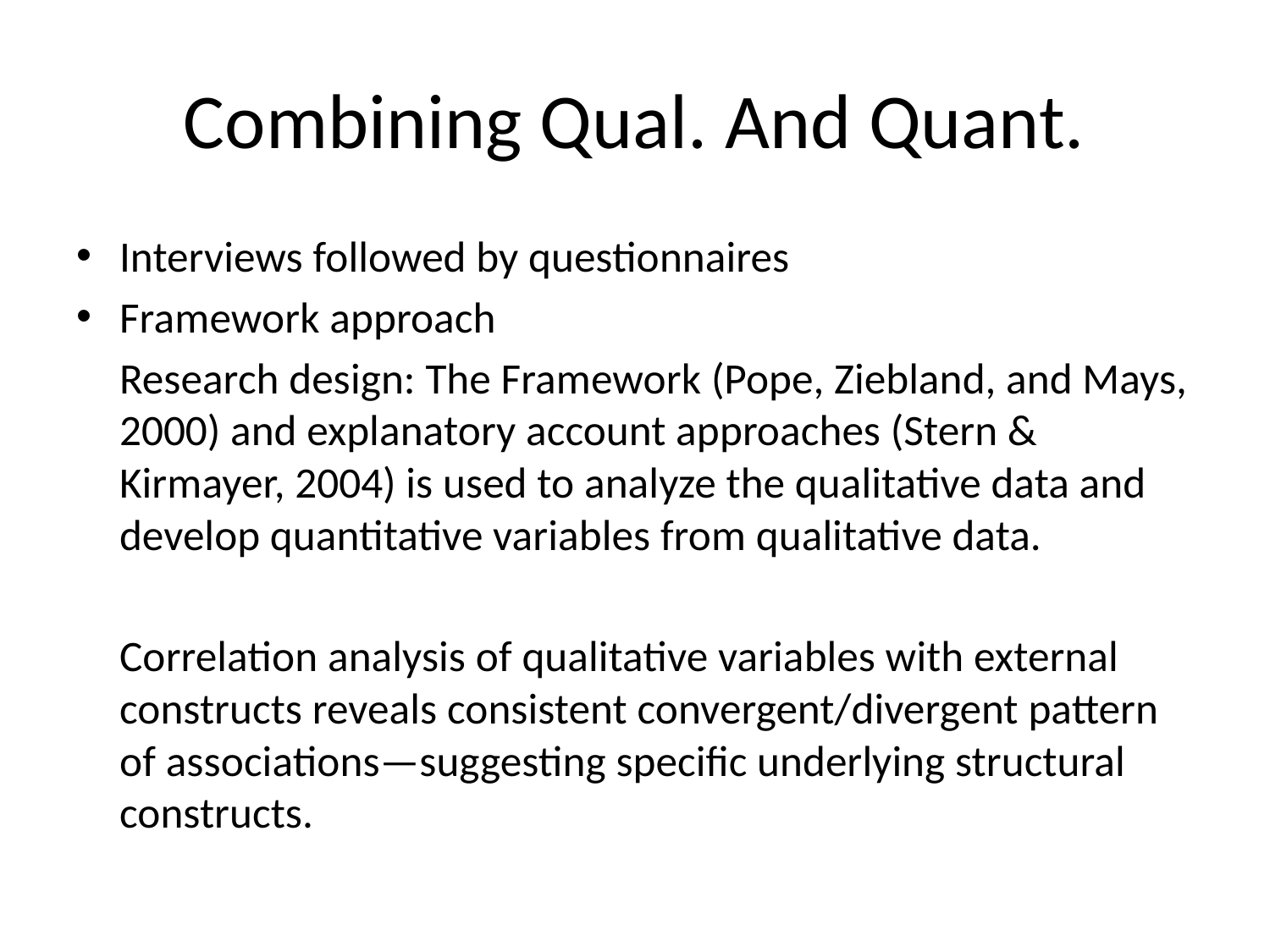

# Combining Qual. And Quant.
Interviews followed by questionnaires
Framework approach
	Research design: The Framework (Pope, Ziebland, and Mays, 2000) and explanatory account approaches (Stern & Kirmayer, 2004) is used to analyze the qualitative data and develop quantitative variables from qualitative data.

	Correlation analysis of qualitative variables with external constructs reveals consistent convergent/divergent pattern of associations—suggesting specific underlying structural constructs.